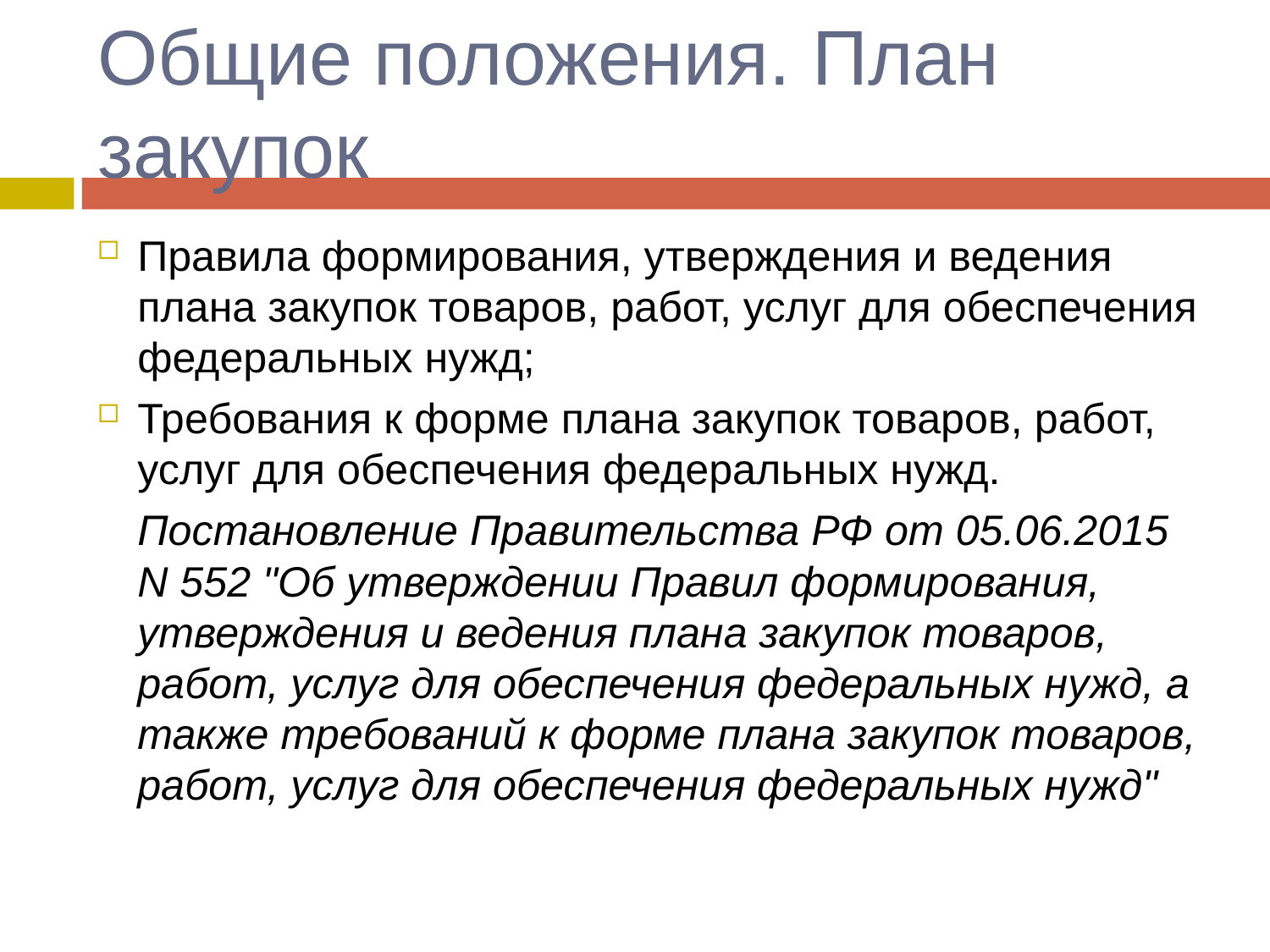

# Общие положения. План закупок
Правила формирования, утверждения и ведения плана закупок товаров, работ, услуг для обеспечения федеральных нужд;
Требования к форме плана закупок товаров, работ, услуг для обеспечения федеральных нужд.
	Постановление Правительства РФ от 05.06.2015 N 552 "Об утверждении Правил формирования, утверждения и ведения плана закупок товаров, работ, услуг для обеспечения федеральных нужд, а также требований к форме плана закупок товаров, работ, услуг для обеспечения федеральных нужд"